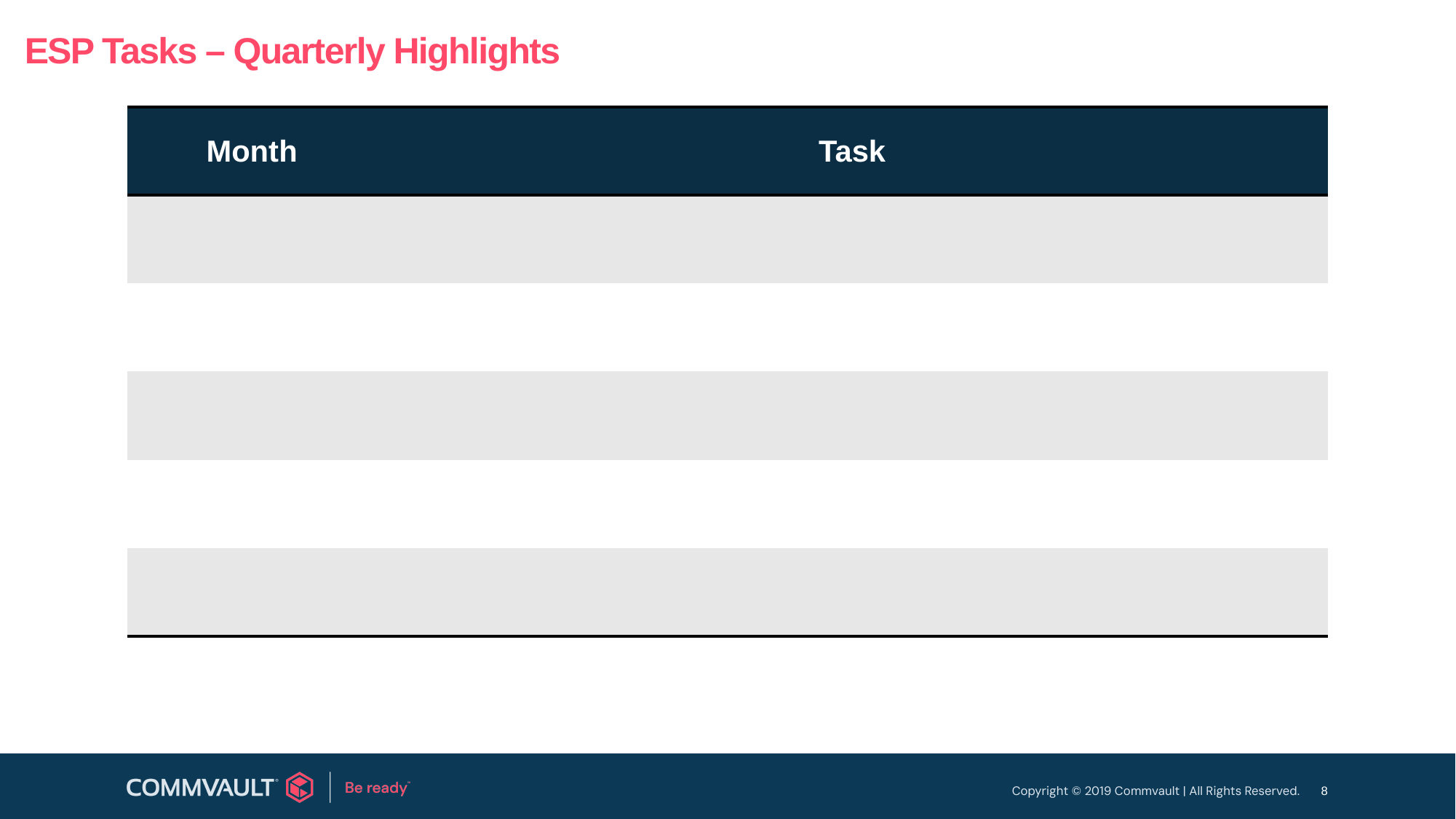

# ESP Tasks – Quarterly Highlights
| Month | Task |
| --- | --- |
|  |  |
|  |  |
|  |  |
|  |  |
|  |  |
8